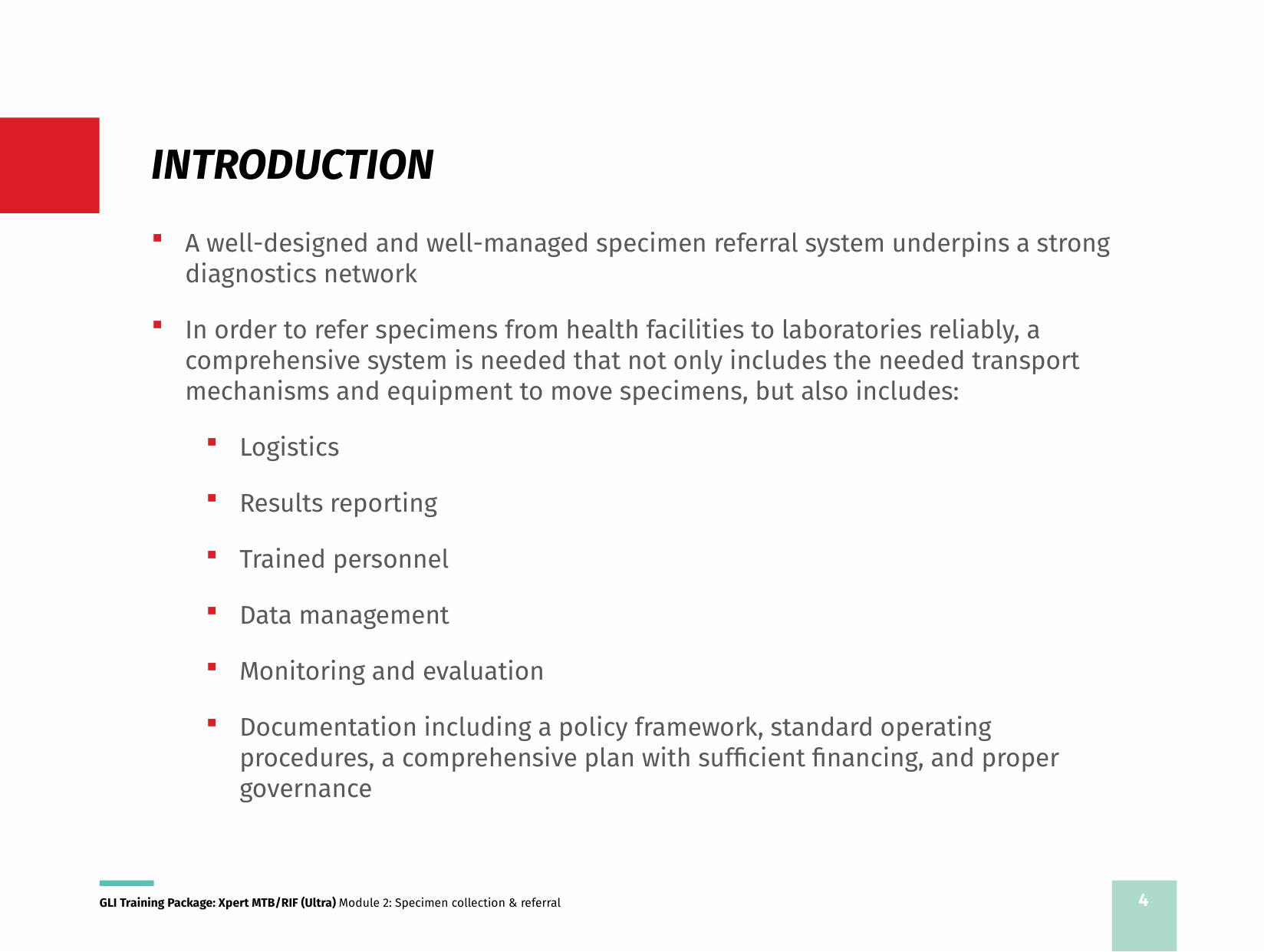

# INTRODUCTION
A well-designed and well-managed specimen referral system underpins a strong diagnostics network
In order to refer specimens from health facilities to laboratories reliably, a comprehensive system is needed that not only includes the needed transport mechanisms and equipment to move specimens, but also includes:
Logistics
Results reporting
Trained personnel
Data management
Monitoring and evaluation
Documentation including a policy framework, standard operating procedures, a comprehensive plan with sufficient financing, and proper governance